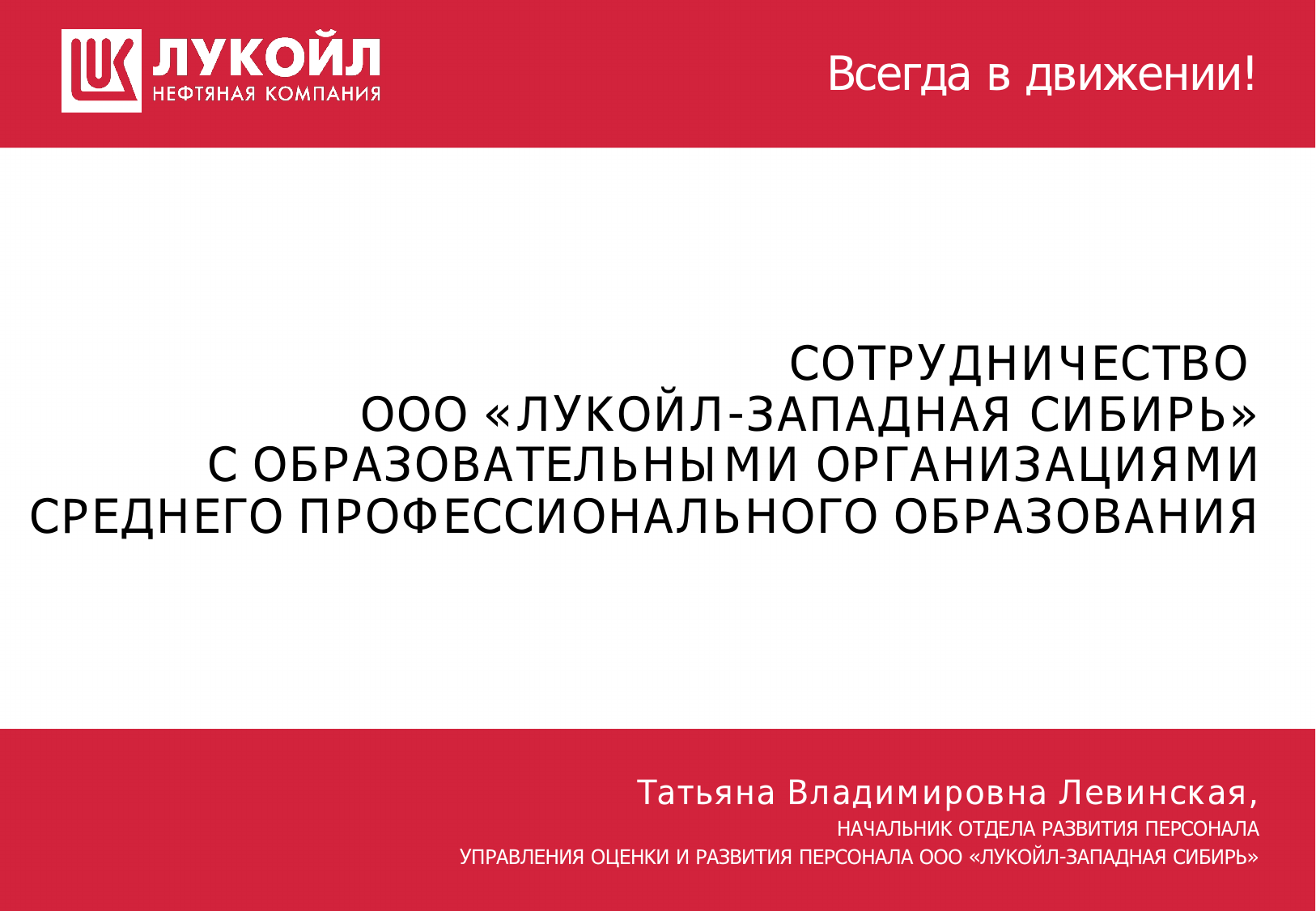

# СОТРУДНИЧЕСТВО ООО «ЛУКОЙЛ-ЗАПАДНАЯ СИБИРЬ» С ОБРАЗОВАТЕЛЬНЫМИ ОРГАНИЗАЦИЯМИ СРЕДНЕГО ПРОФЕССИОНАЛЬНОГО ОБРАЗОВАНИЯ
Татьяна Владимировна Левинская,
НАЧАЛЬНИК ОТДЕЛА РАЗВИТИЯ ПЕРСОНАЛА
УПРАВЛЕНИЯ ОЦЕНКИ И РАЗВИТИЯ ПЕРСОНАЛА ООО «ЛУКОЙЛ-ЗАПАДНАЯ СИБИРЬ»